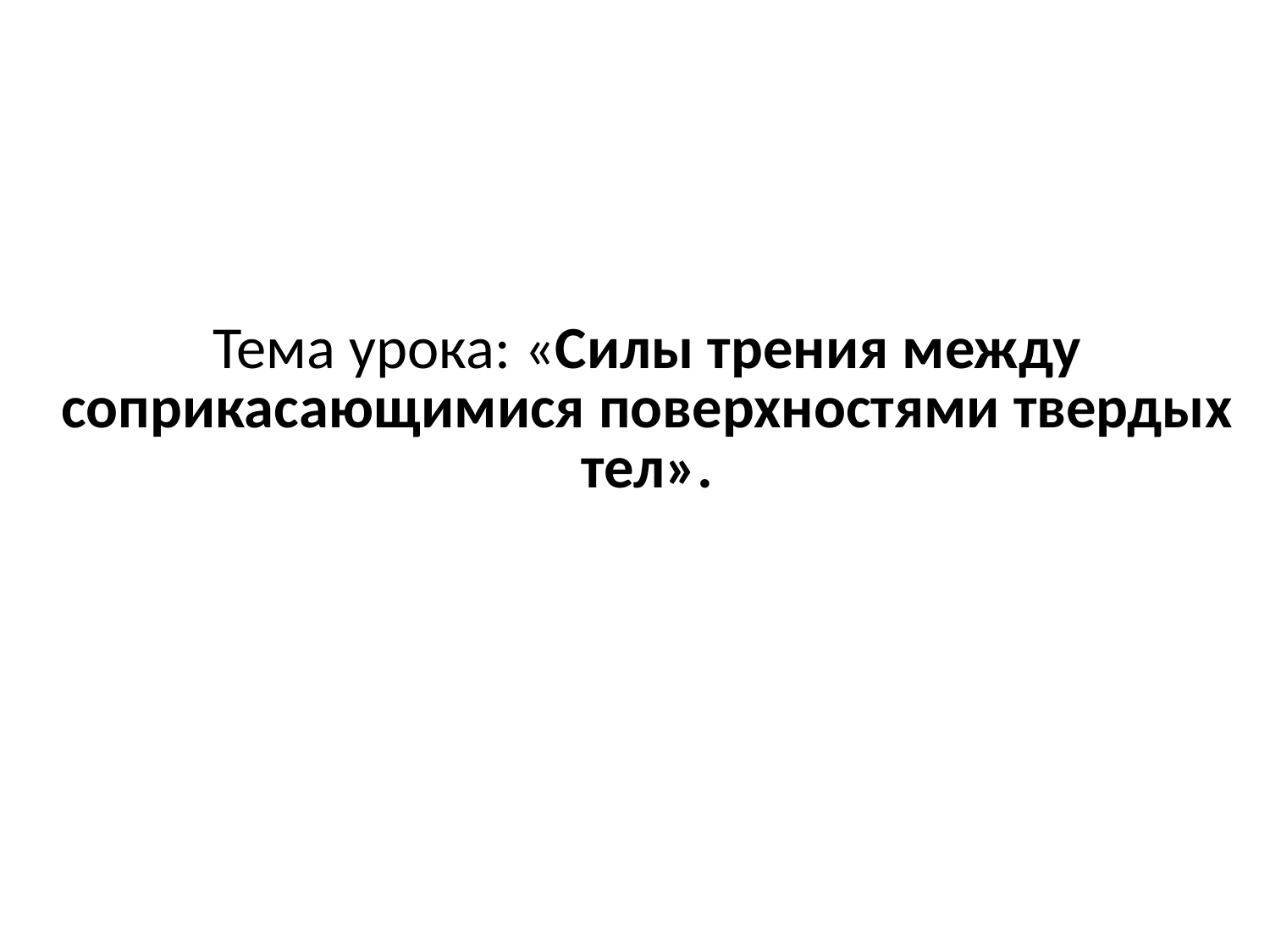

Тема урока: «Силы трения между соприкасающимися поверхностями твердых тел».